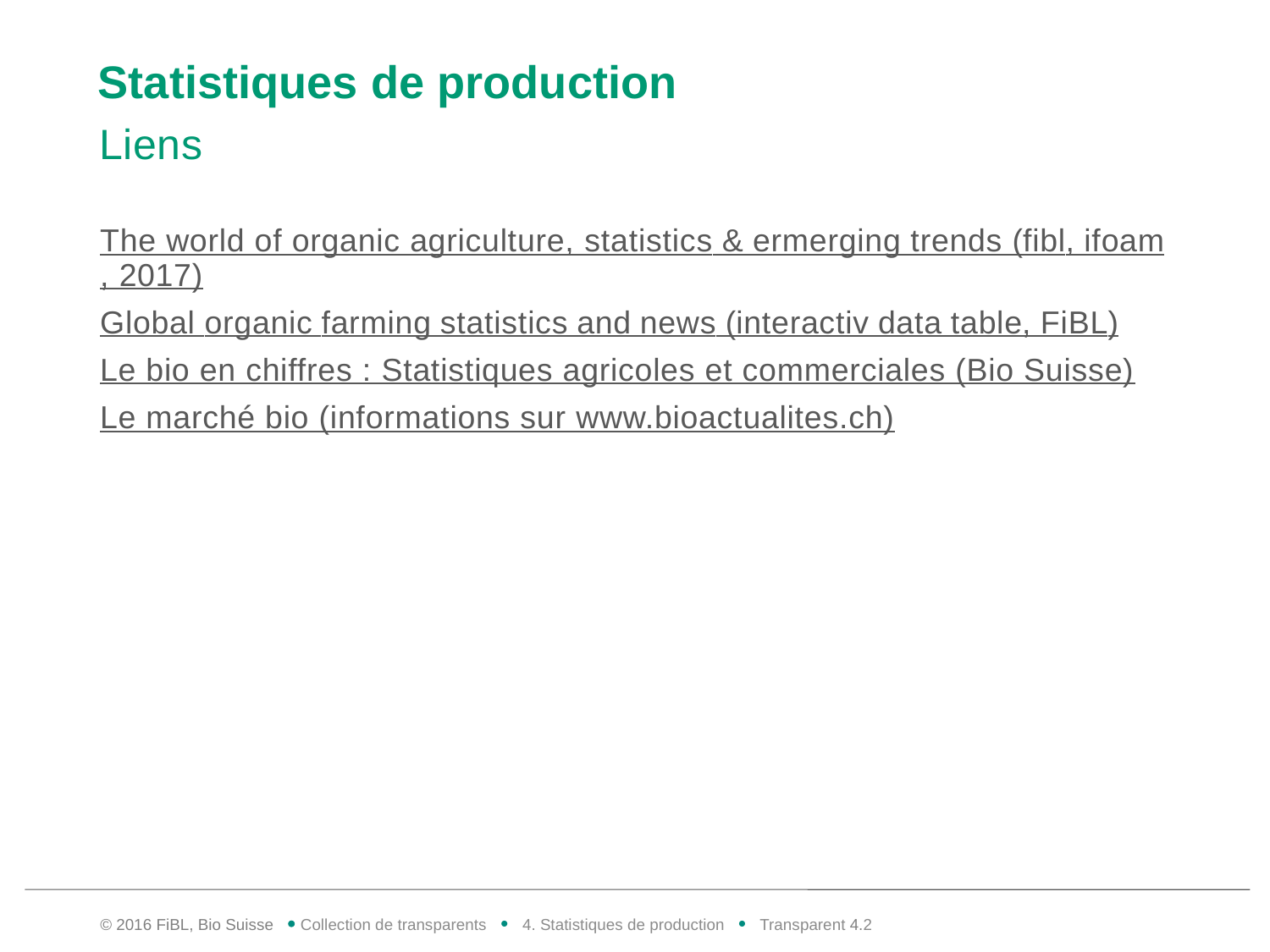

# Statistiques de production
Liens
The world of organic agriculture, statistics & ermerging trends (fibl, ifoam, 2017)
Global organic farming statistics and news (interactiv data table, FiBL)
Le bio en chiffres : Statistiques agricoles et commerciales (Bio Suisse)
Le marché bio (informations sur www.bioactualites.ch)

© 2016 FiBL, Bio Suisse   • Collection de transparents   •   4. Statistiques de production   •   Transparent 4.2